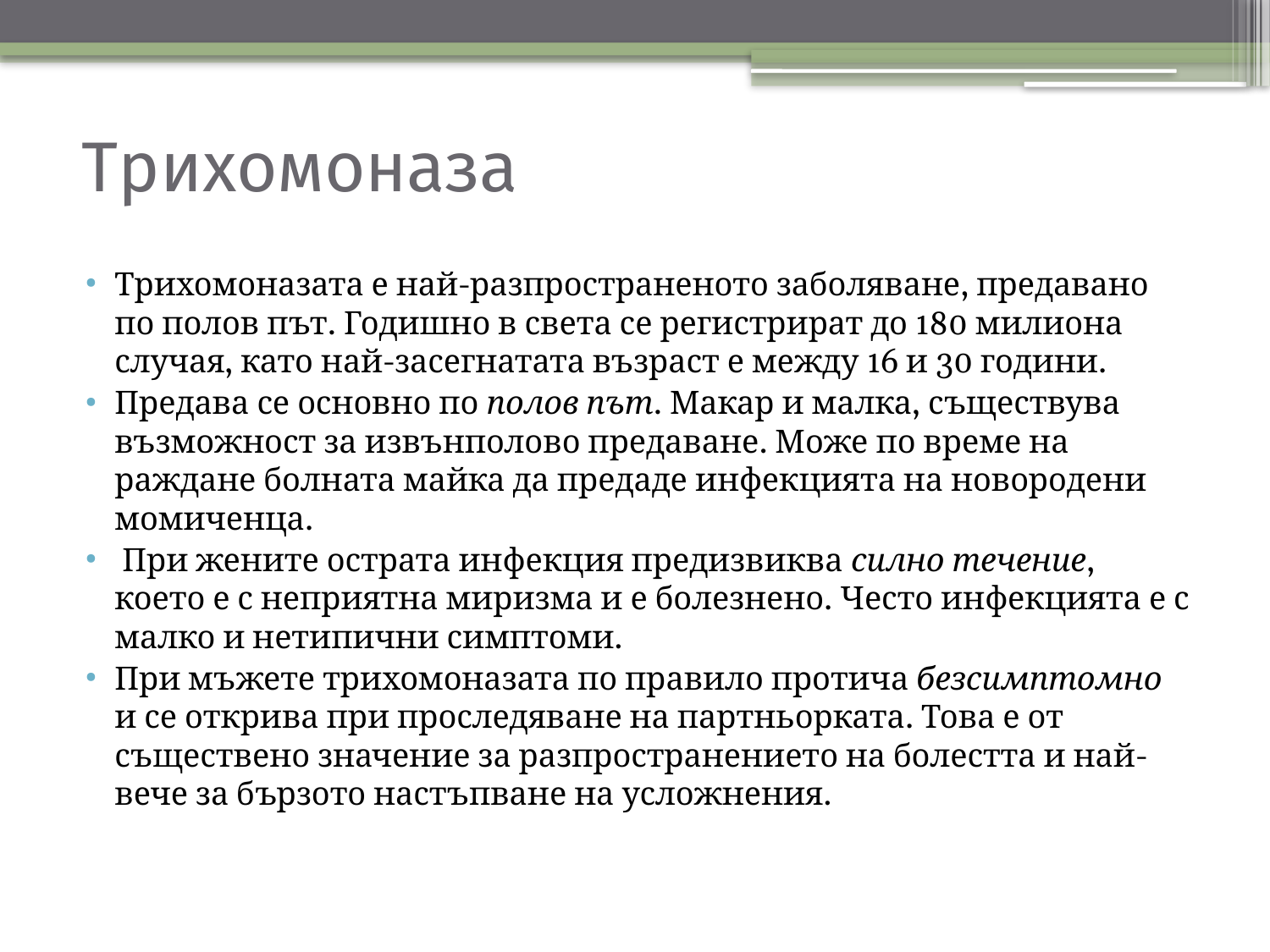

# Трихомоназа
Трихомоназата е най-разпространеното заболяване, предавано по полов път. Годишно в света се регистрират до 180 милиона случая, като най-засегнатата възраст е между 16 и 30 години.
Предава се основно по полов път. Макар и малка, съществува възможност за извънполово предаване. Може по време на раждане болната майка да предаде инфекцията на новородени момиченца.
 При жените острата инфекция предизвиква силно течение, което е с неприятна миризма и е болезнено. Често инфекцията е с малко и нетипични симптоми.
При мъжете трихомоназата по правило протича безсимптомно и се открива при проследяване на партньорката. Това е от съществено значение за разпространението на болестта и най-вече за бързото настъпване на усложнения.